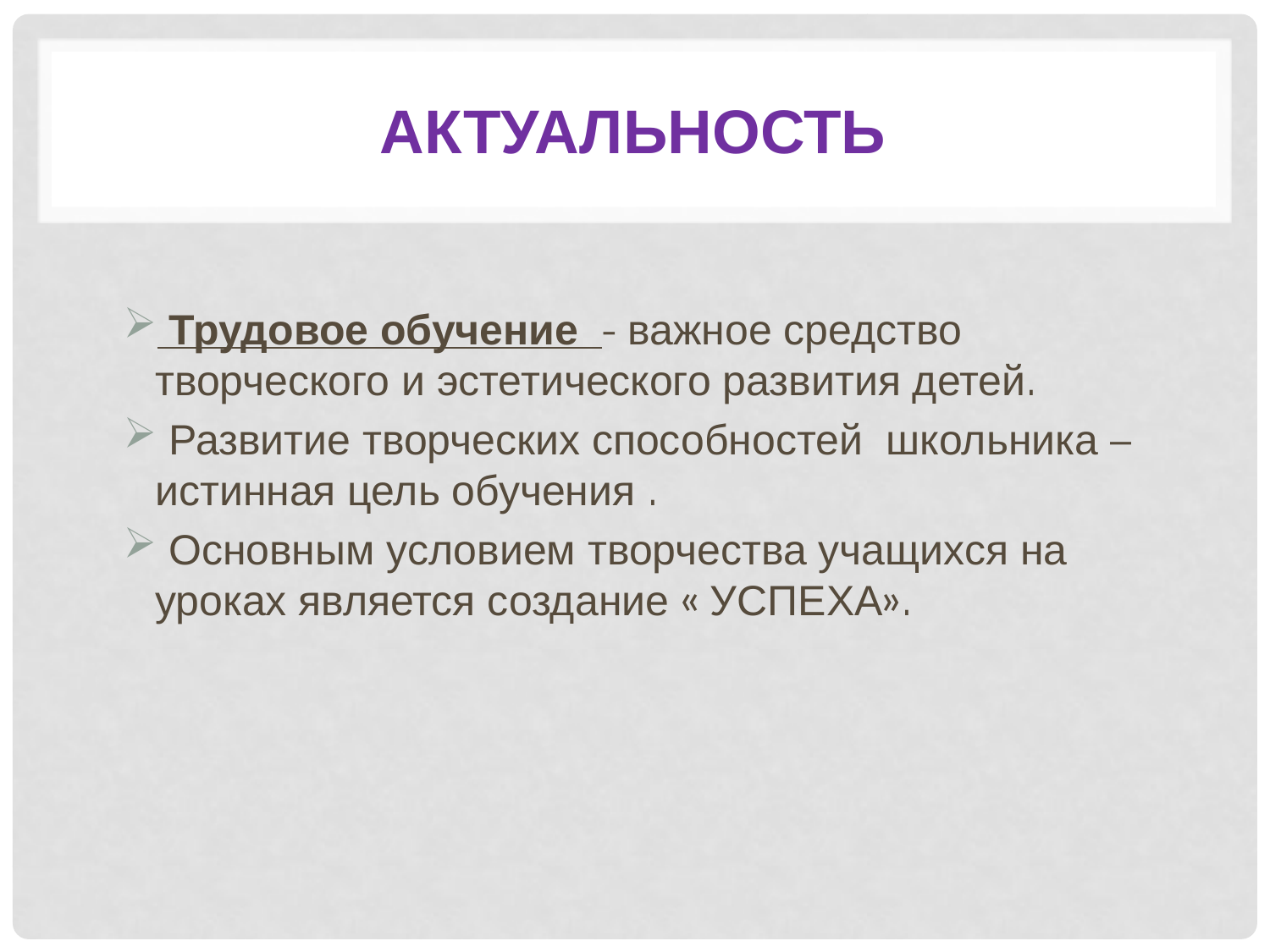

# Актуальность
 Трудовое обучение  - важное средство творческого и эстетического развития детей.
 Развитие творческих способностей  школьника – истинная цель обучения .
 Основным условием творчества учащихся на уроках является создание « УСПЕХА».